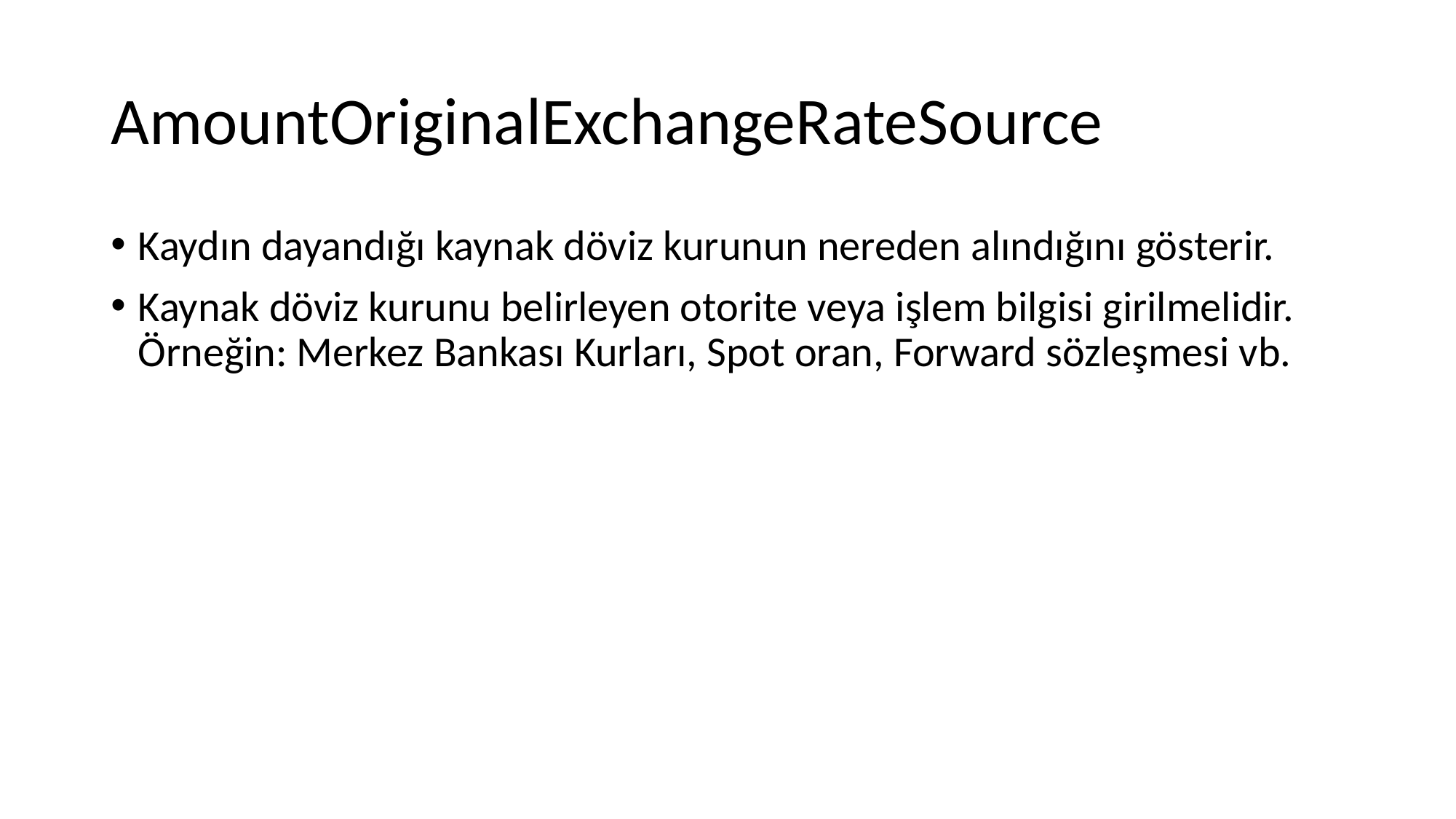

# AmountOriginalExchangeRateSource
Kaydın dayandığı kaynak döviz kurunun nereden alındığını gösterir.
Kaynak döviz kurunu belirleyen otorite veya işlem bilgisi girilmelidir. Örneğin: Merkez Bankası Kurları, Spot oran, Forward sözleşmesi vb.